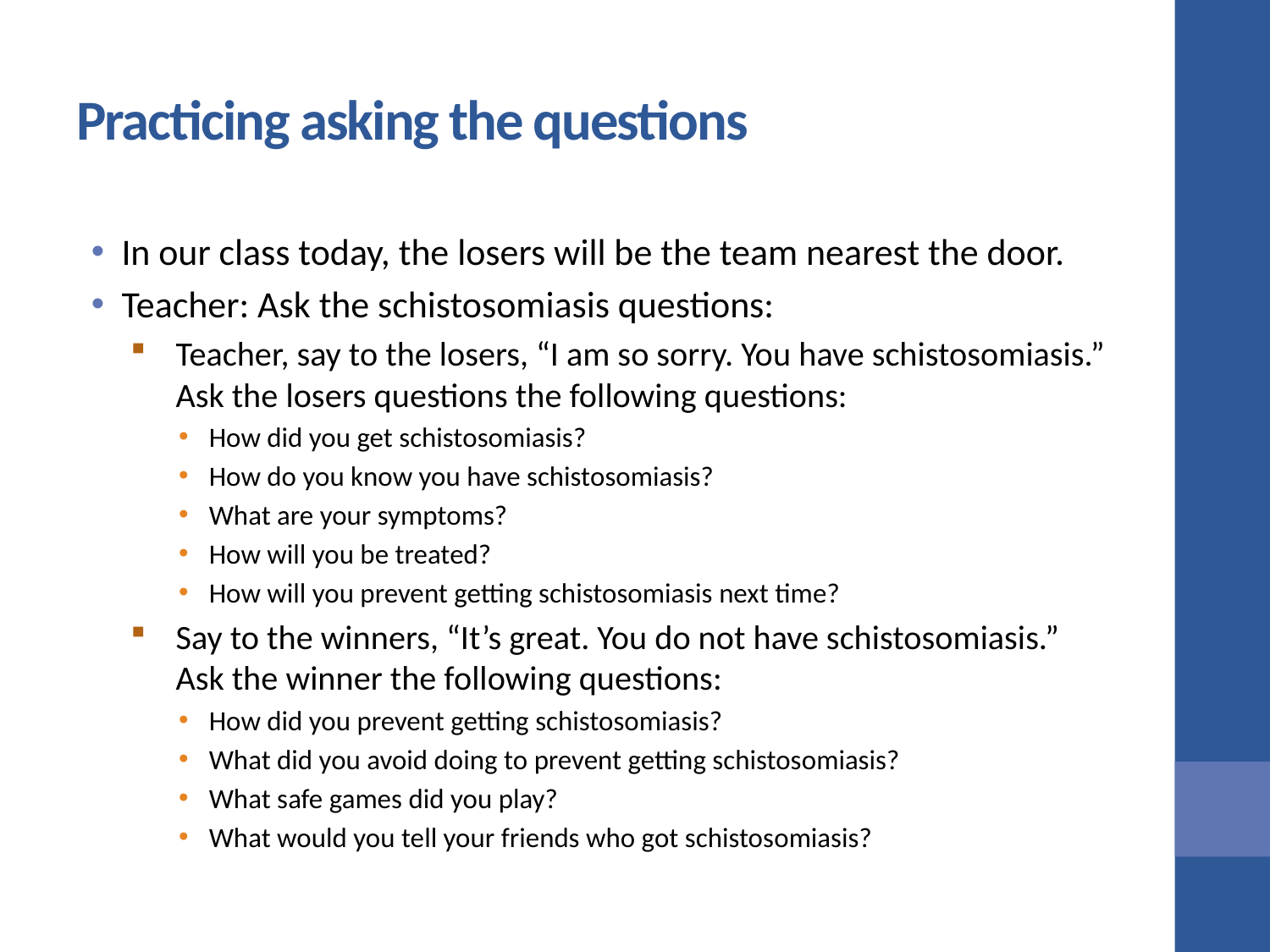

# Practicing asking the questions
In our class today, the losers will be the team nearest the door.
Teacher: Ask the schistosomiasis questions:
Teacher, say to the losers, “I am so sorry. You have schistosomiasis.” Ask the losers questions the following questions:
How did you get schistosomiasis?
How do you know you have schistosomiasis?
What are your symptoms?
How will you be treated?
How will you prevent getting schistosomiasis next time?
Say to the winners, “It’s great. You do not have schistosomiasis.” Ask the winner the following questions:
How did you prevent getting schistosomiasis?
What did you avoid doing to prevent getting schistosomiasis?
What safe games did you play?
What would you tell your friends who got schistosomiasis?